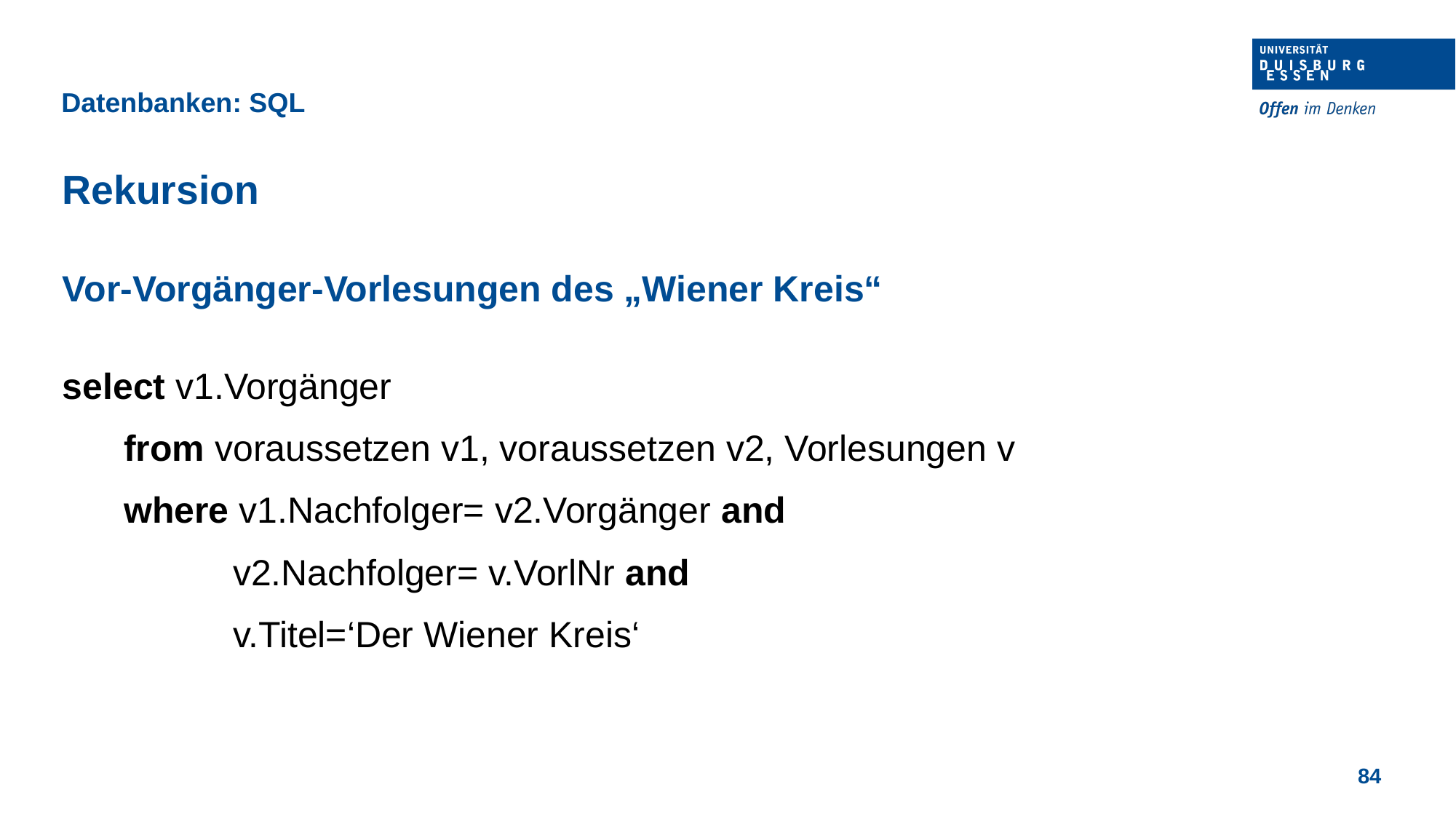

Datenbanken: SQL
Rekursion
Vor-Vorgänger-Vorlesungen des „Wiener Kreis“

select v1.Vorgänger
	from voraussetzen v1, voraussetzen v2, Vorlesungen v
	where v1.Nachfolger= v2.Vorgänger and
		v2.Nachfolger= v.VorlNr and
		v.Titel=‘Der Wiener Kreis‘

84